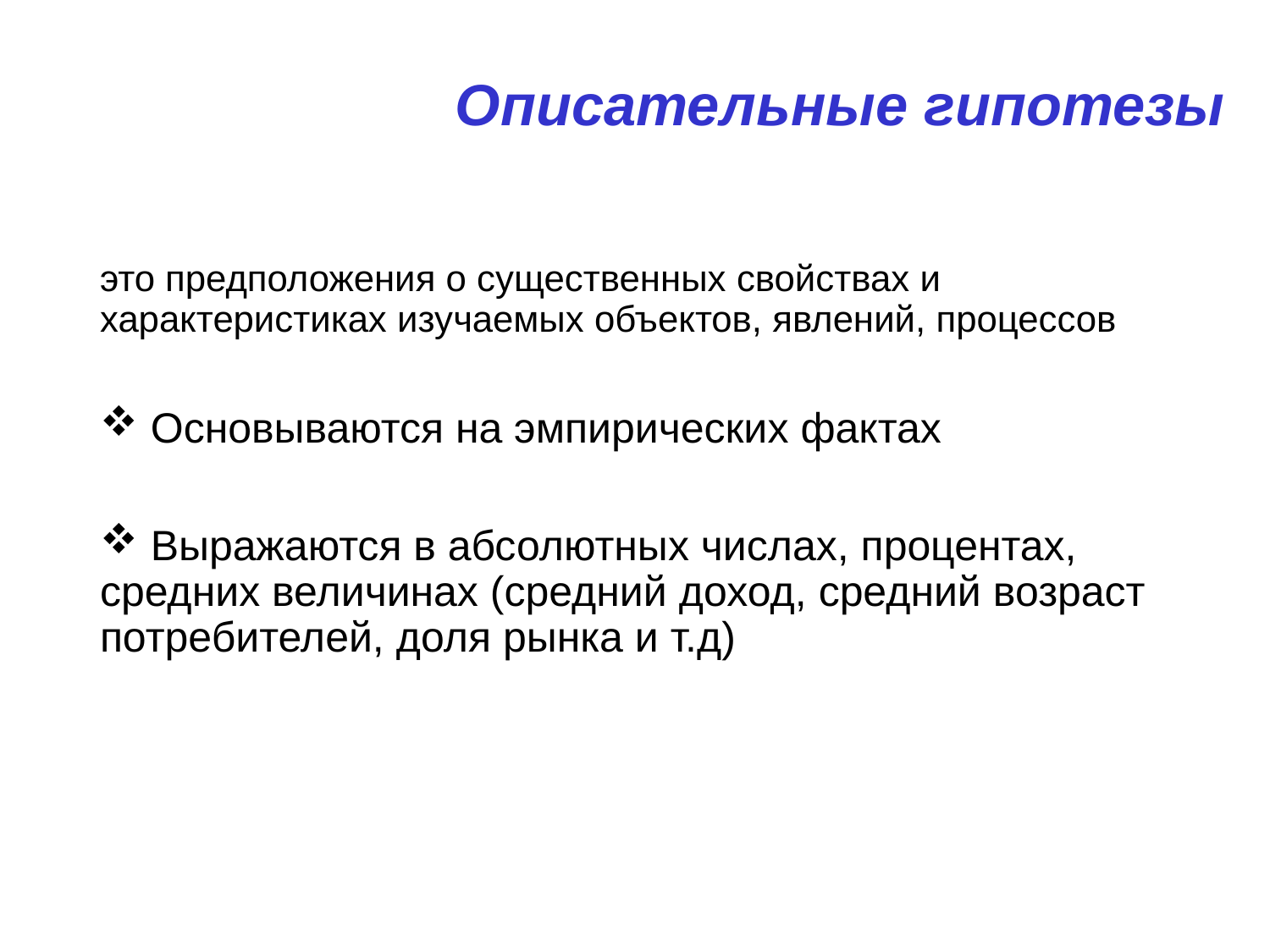

# Описательные гипотезы
это предположения о существенных свойствах и характеристиках изучаемых объектов, явлений, процессов

 Основываются на эмпирических фактах

 Выражаются в абсолютных числах, процентах, средних величинах (средний доход, средний возраст потребителей, доля рынка и т.д)